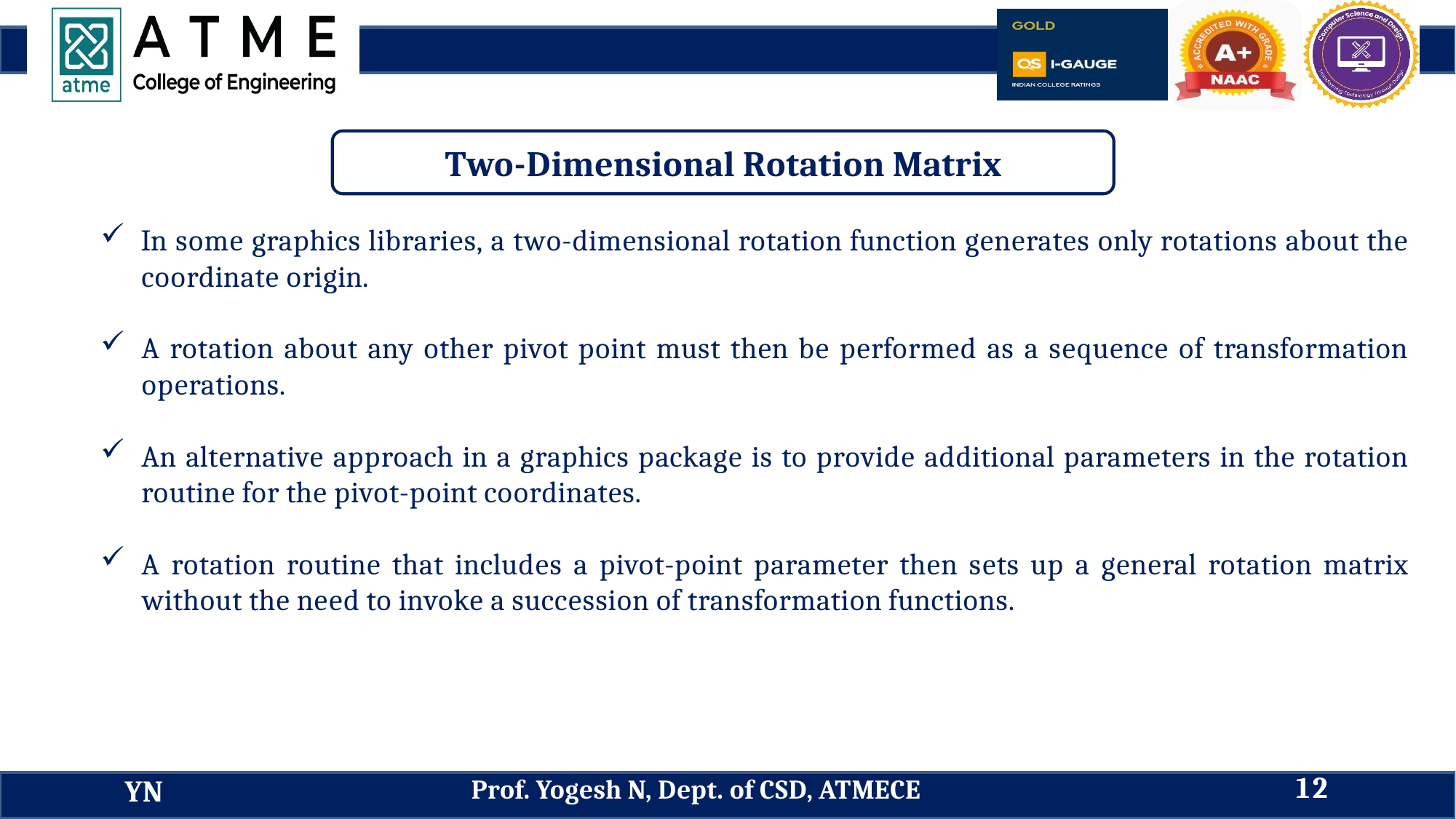

Two-Dimensional Rotation Matrix
In some graphics libraries, a two-dimensional rotation function generates only rotations about the coordinate origin.

A rotation about any other pivot point must then be performed as a sequence of transformation operations.

An alternative approach in a graphics package is to provide additional parameters in the rotation routine for the pivot-point coordinates.

A rotation routine that includes a pivot-point parameter then sets up a general rotation matrix without the need to invoke a succession of transformation functions.
12
Prof. Yogesh N, Dept. of CSD, ATMECE
YN